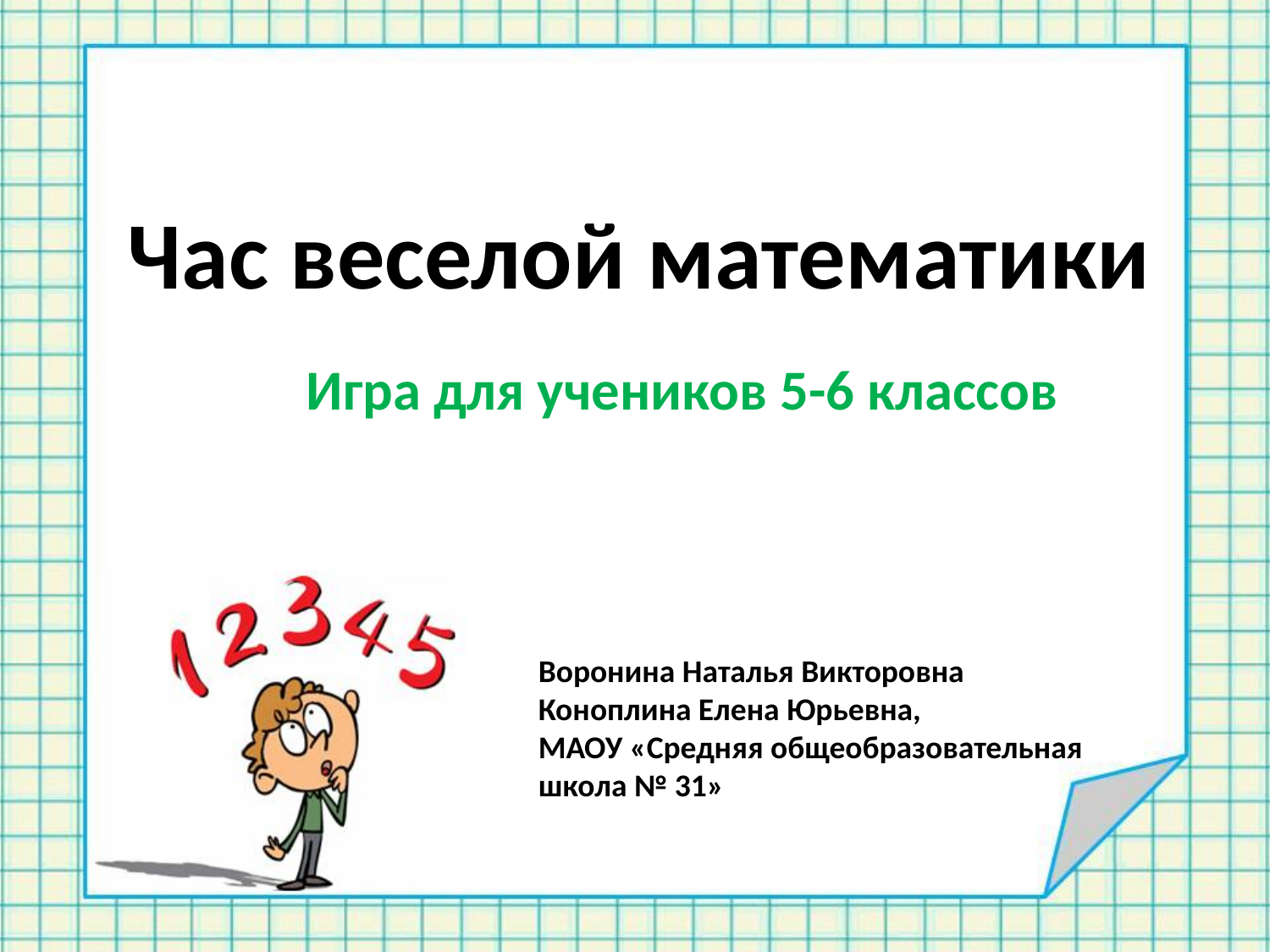

# Час веселой математики
Игра для учеников 5-6 классов
Воронина Наталья Викторовна Коноплина Елена Юрьевна,
МАОУ «Средняя общеобразовательная школа № 31»